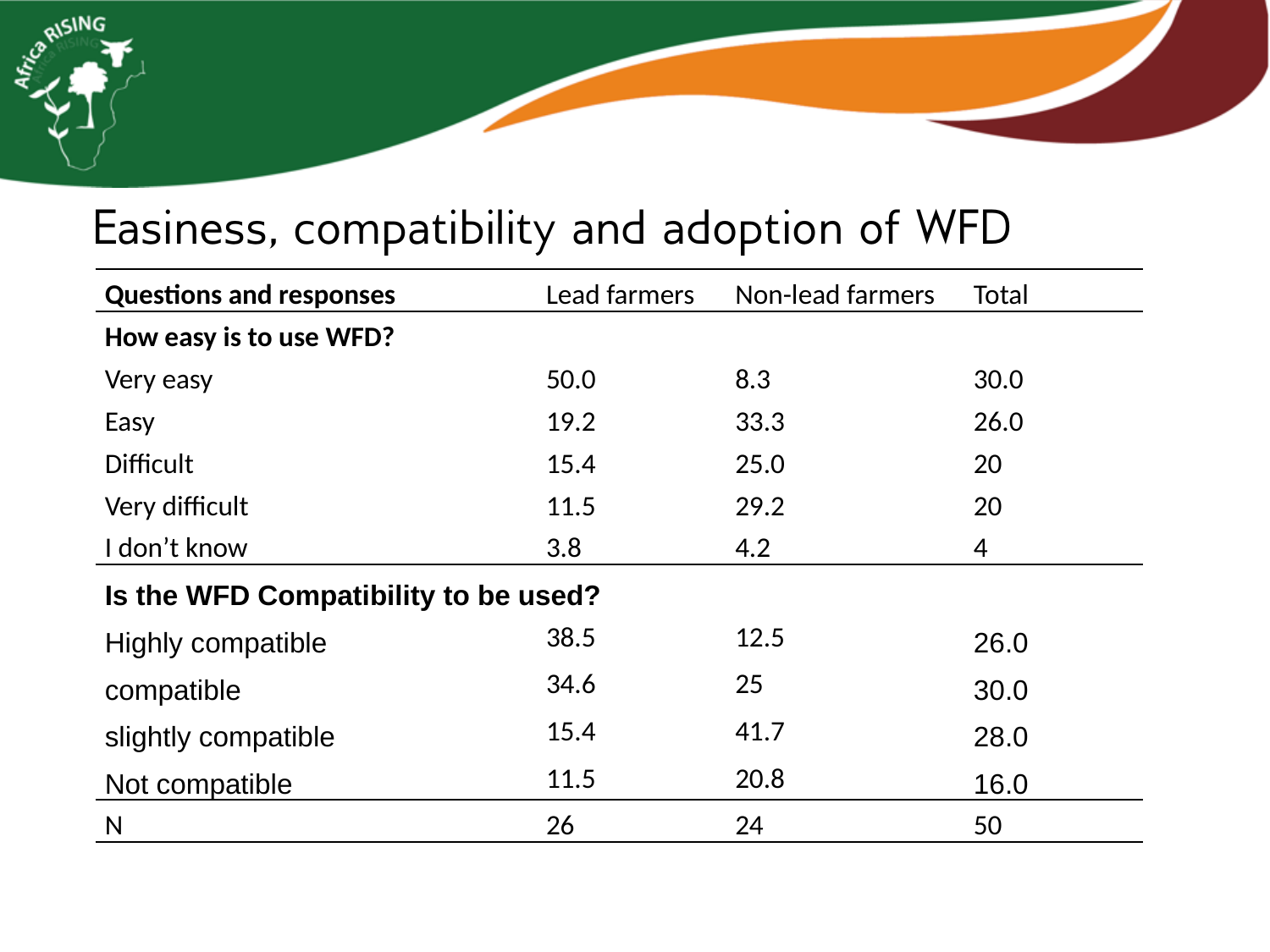

Easiness, compatibility and adoption of WFD
| Questions and responses | Lead farmers | Non-lead farmers | Total |
| --- | --- | --- | --- |
| How easy is to use WFD? |  |  |  |
| Very easy | 50.0 | 8.3 | 30.0 |
| Easy | 19.2 | 33.3 | 26.0 |
| Difficult | 15.4 | 25.0 | 20 |
| Very difficult | 11.5 | 29.2 | 20 |
| I don’t know | 3.8 | 4.2 | 4 |
| Is the WFD Compatibility to be used? |  |  |  |
| Highly compatible | 38.5 | 12.5 | 26.0 |
| compatible | 34.6 | 25 | 30.0 |
| slightly compatible | 15.4 | 41.7 | 28.0 |
| Not compatible | 11.5 | 20.8 | 16.0 |
| N | 26 | 24 | 50 |